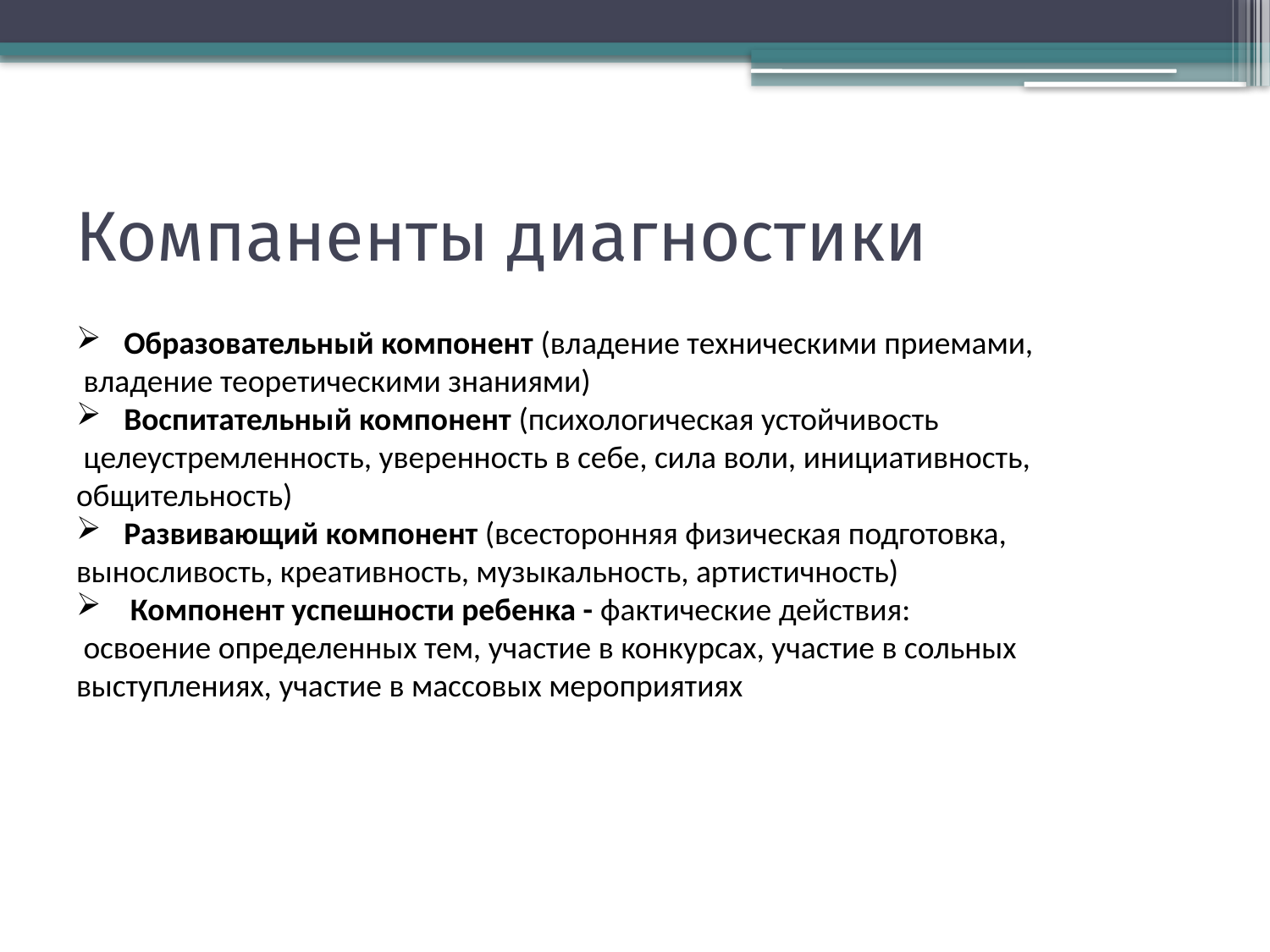

# Компаненты диагностики
Образовательный компонент (владение техническими приемами,
 владение теоретическими знаниями)
Воспитательный компонент (психологическая устойчивость
 целеустремленность, уверенность в себе, сила воли, инициативность,
общительность)
Развивающий компонент (всесторонняя физическая подготовка,
выносливость, креативность, музыкальность, артистичность)
    Компонент успешности ребенка - фактические действия:
 освоение определенных тем, участие в конкурсах, участие в сольных
выступлениях, участие в массовых мероприятиях